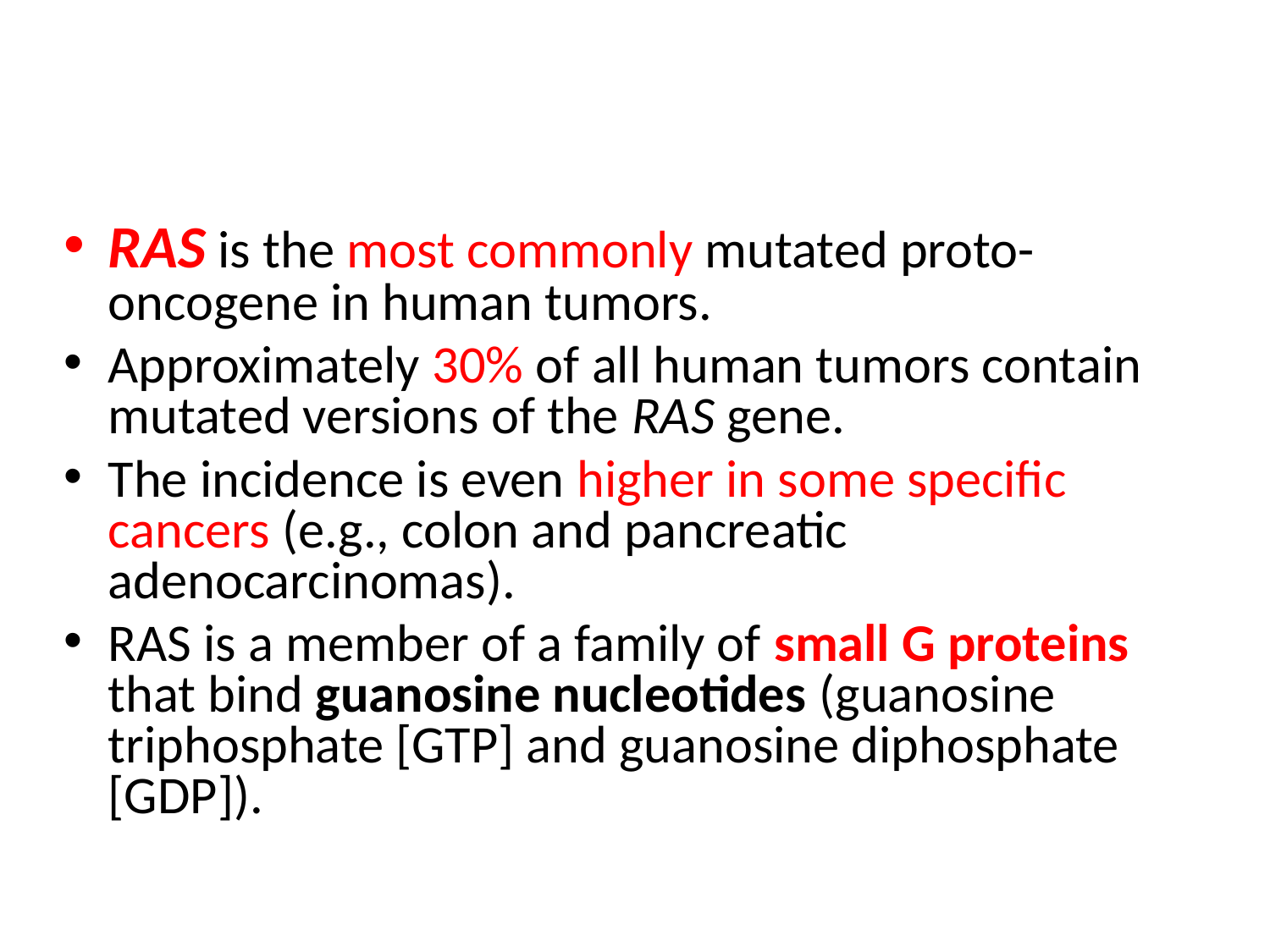

RAS is the most commonly mutated proto-oncogene in human tumors.
Approximately 30% of all human tumors contain mutated versions of the RAS gene.
The incidence is even higher in some specific cancers (e.g., colon and pancreatic adenocarcinomas).
RAS is a member of a family of small G proteins that bind guanosine nucleotides (guanosine triphosphate [GTP] and guanosine diphosphate [GDP]).